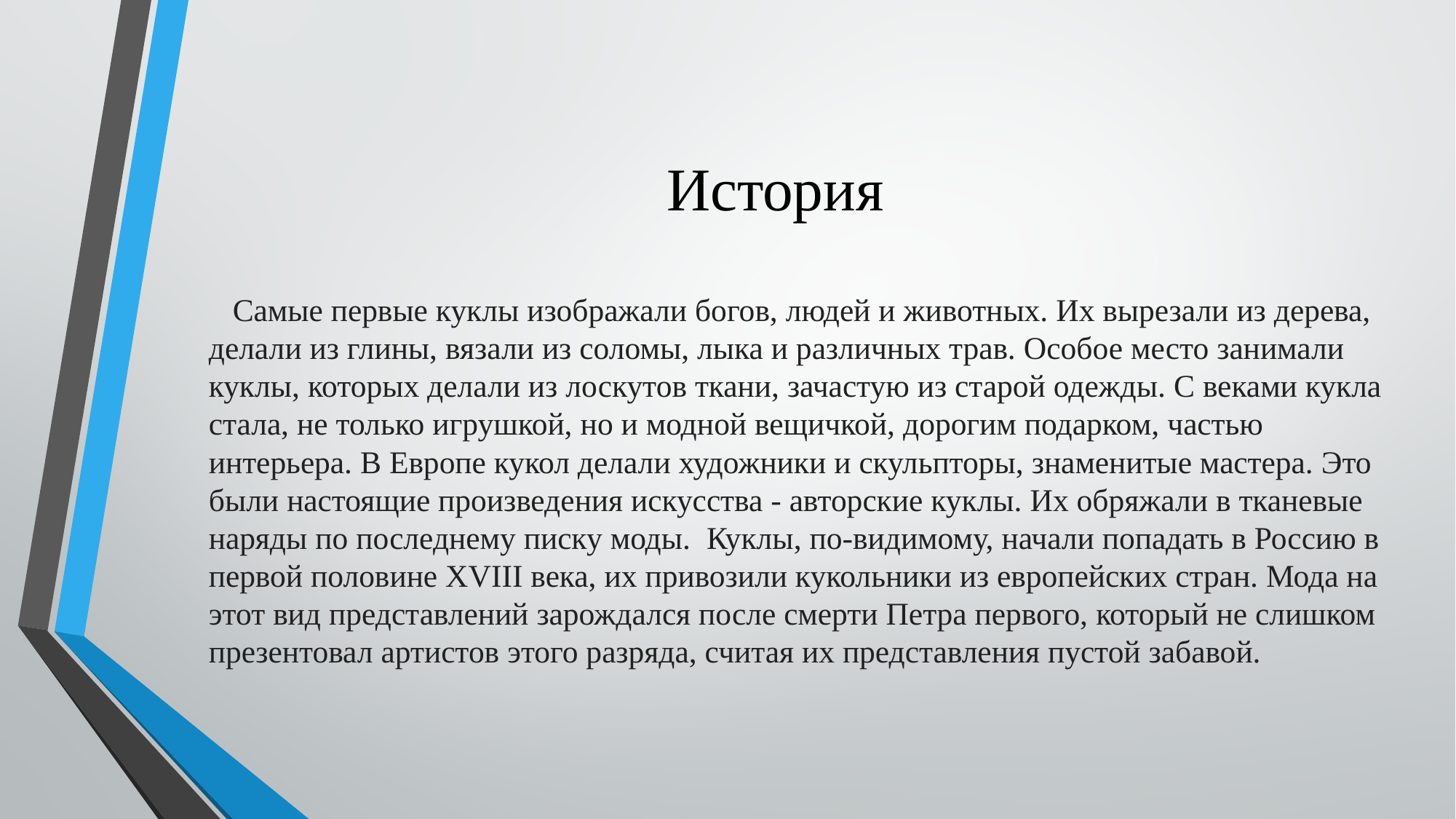

# История
   Самые первые куклы изображали богов, людей и животных. Их вырезали из дерева, делали из глины, вязали из соломы, лыка и различных трав. Особое место занимали куклы, которых делали из лоскутов ткани, зачастую из старой одежды. С веками кукла стала, не только игрушкой, но и модной вещичкой, дорогим подарком, частью интерьера. В Европе кукол делали художники и скульпторы, знаменитые мастера. Это были настоящие произведения искусства - авторские куклы. Их обряжали в тканевые наряды по последнему писку моды.  Куклы, по-видимому, начали попадать в Россию в первой половине XVIII века, их привозили кукольники из европейских стран. Мода на этот вид представлений зарождался после смерти Петра первого, который не слишком презентовал артистов этого разряда, считая их представления пустой забавой.